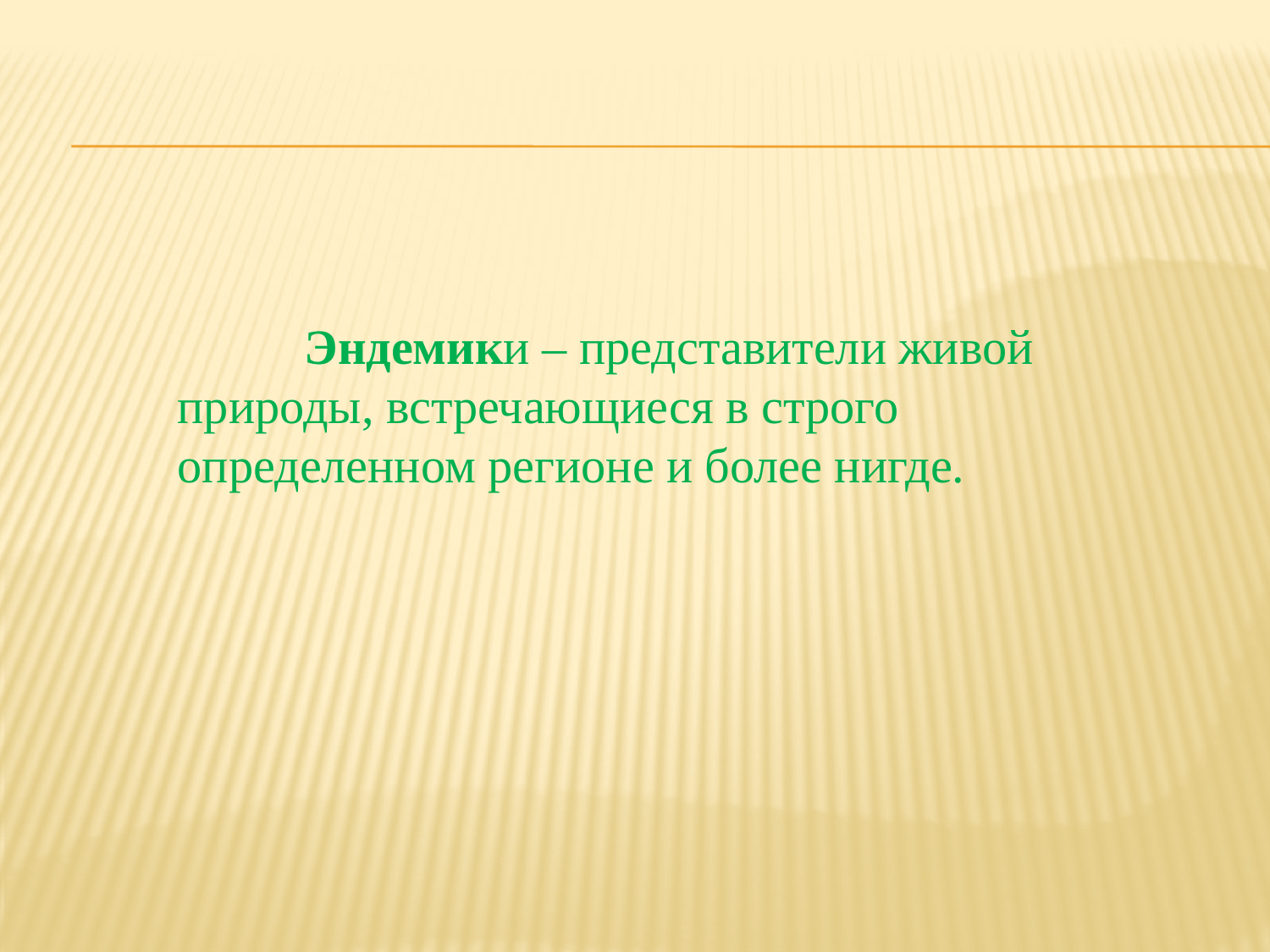

Эндемики – представители живой природы, встречающиеся в строго определенном регионе и более нигде.